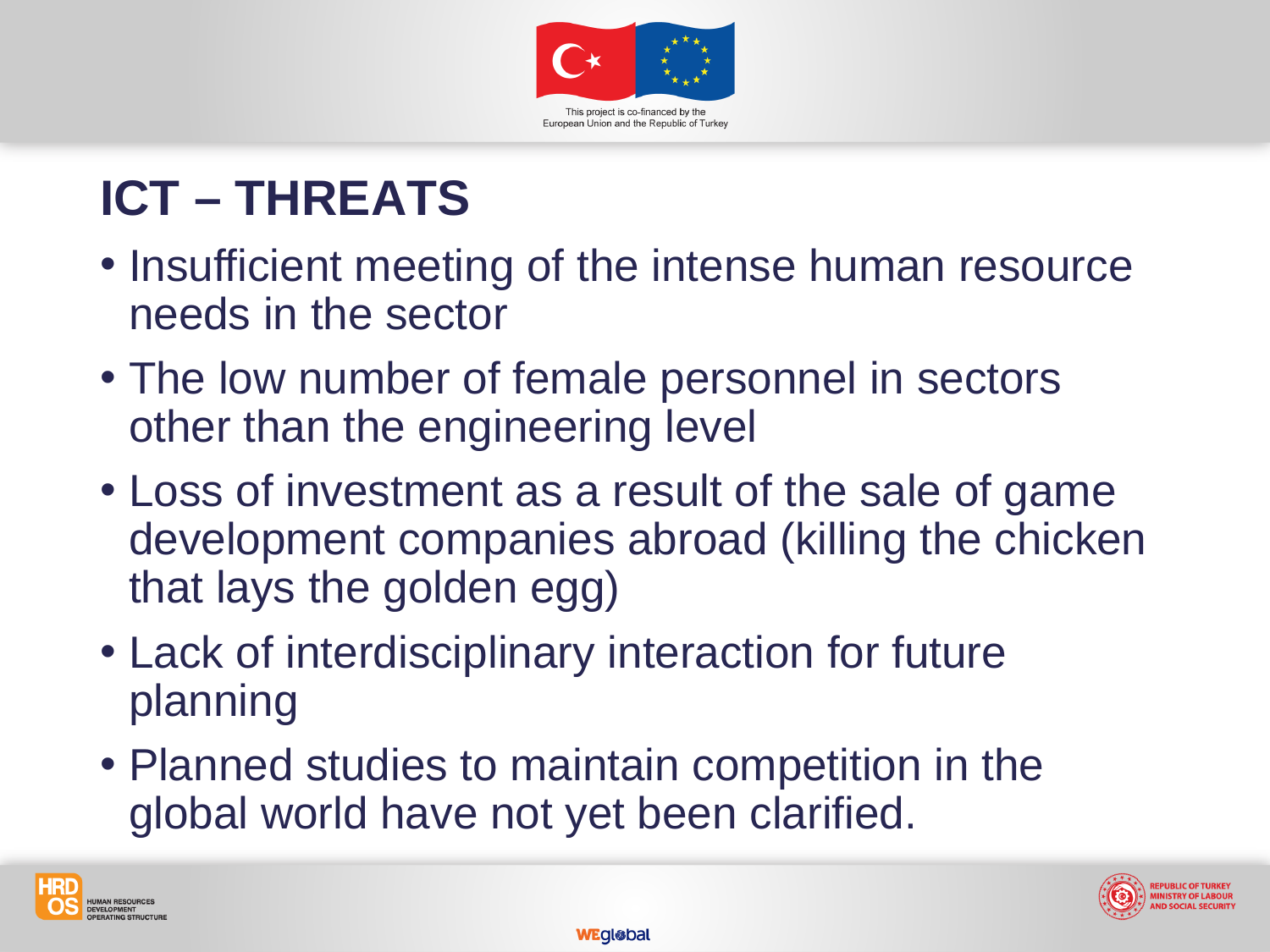

ICT – THREATS
Insufficient meeting of the intense human resource needs in the sector
The low number of female personnel in sectors other than the engineering level
Loss of investment as a result of the sale of game development companies abroad (killing the chicken that lays the golden egg)
Lack of interdisciplinary interaction for future planning
Planned studies to maintain competition in the global world have not yet been clarified.